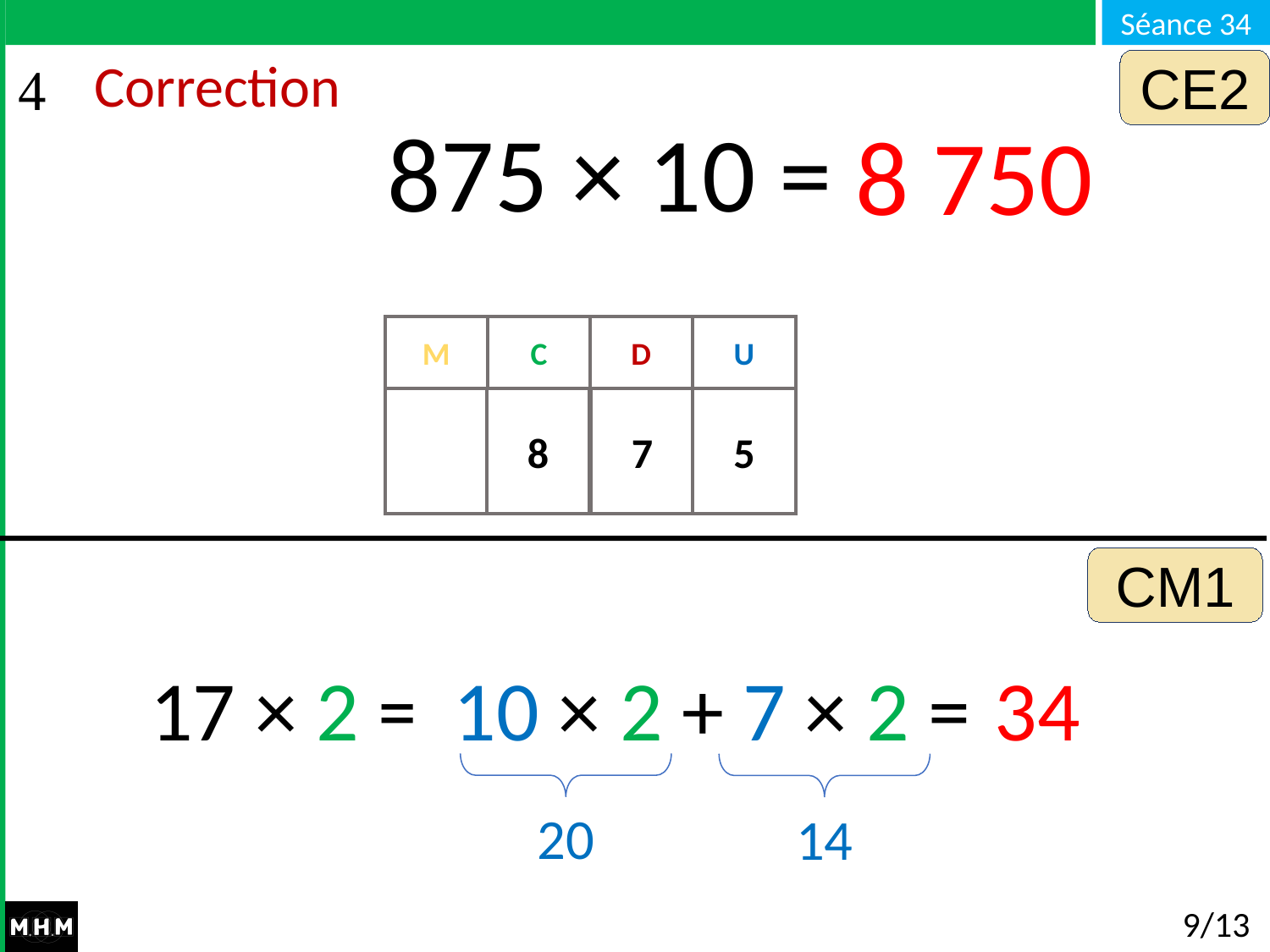

CE2
# Correction
875 × 10 =
8 750
M
C
D
U
8
7
5

0

CM1
17 × 2 = …
10 × 2 + 7 × 2 = …
34

20

14
9/13